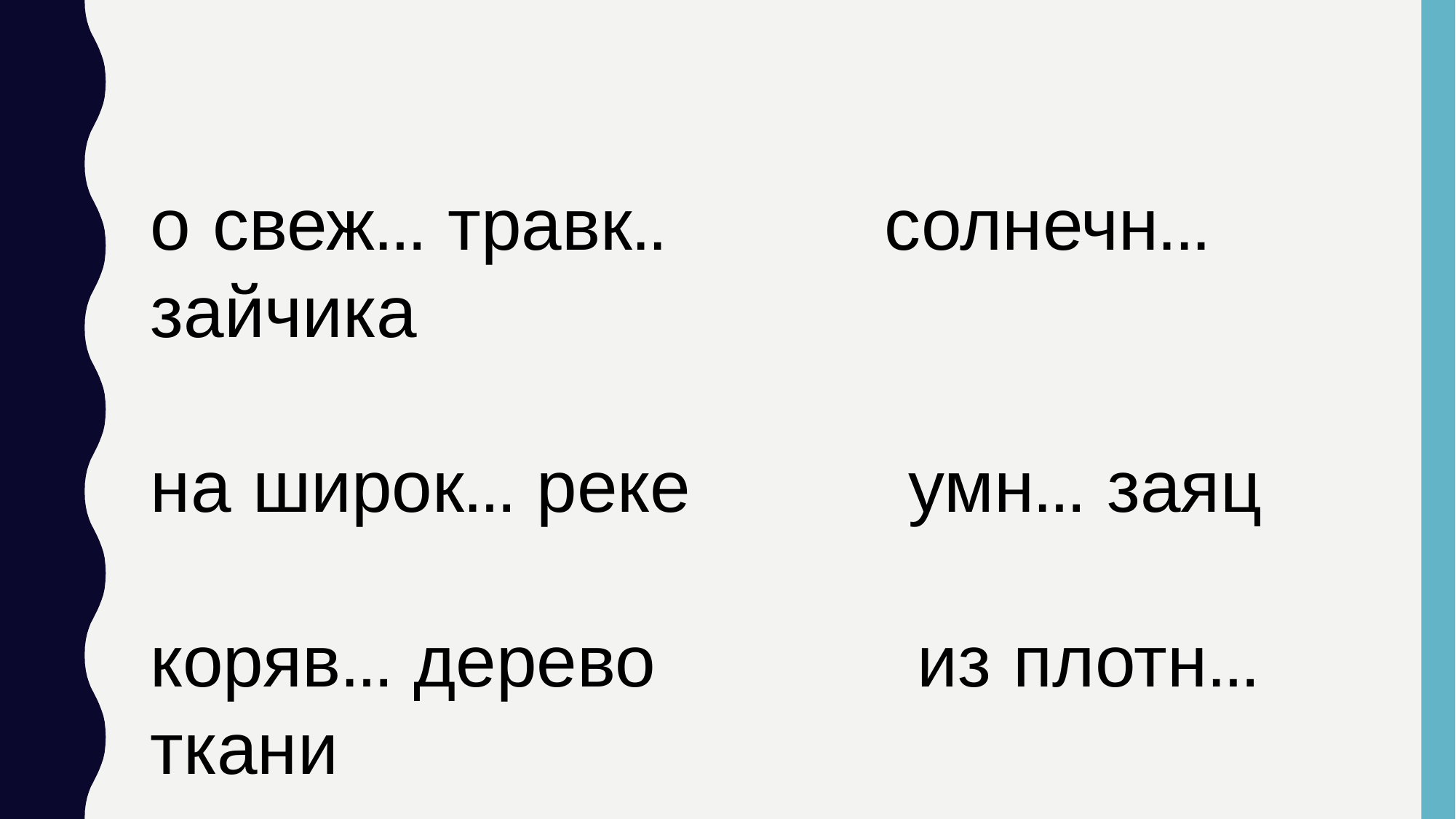

о свеж… травк..          солнечн... зайчика

на широк… реке          умн… заяц

коряв… дерево            из плотн… ткани